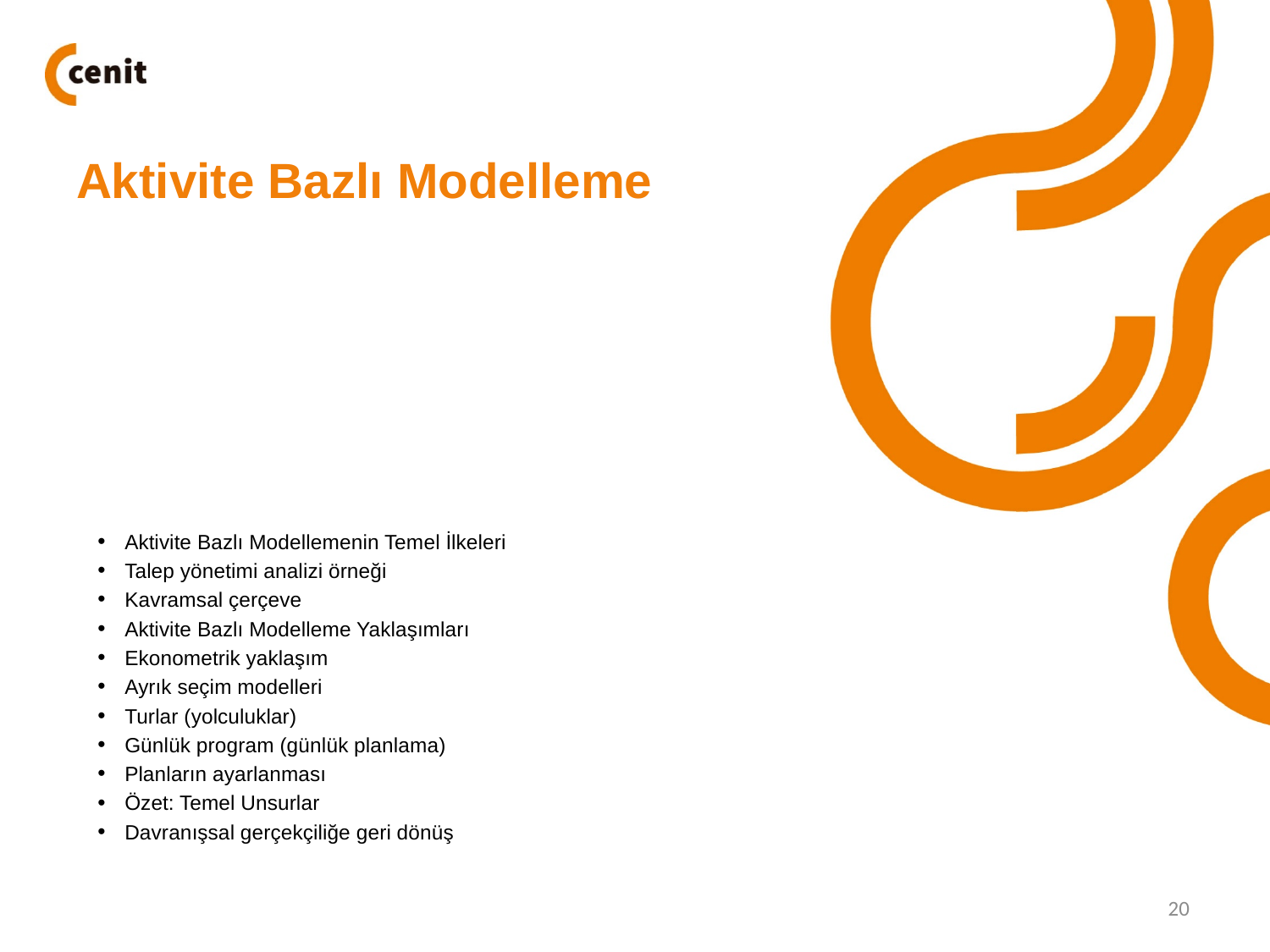

# Aktivite Bazlı Modelleme
Aktivite Bazlı Modellemenin Temel İlkeleri
Talep yönetimi analizi örneği
Kavramsal çerçeve
Aktivite Bazlı Modelleme Yaklaşımları
Ekonometrik yaklaşım
Ayrık seçim modelleri
Turlar (yolculuklar)
Günlük program (günlük planlama)
Planların ayarlanması
Özet: Temel Unsurlar
Davranışsal gerçekçiliğe geri dönüş
20